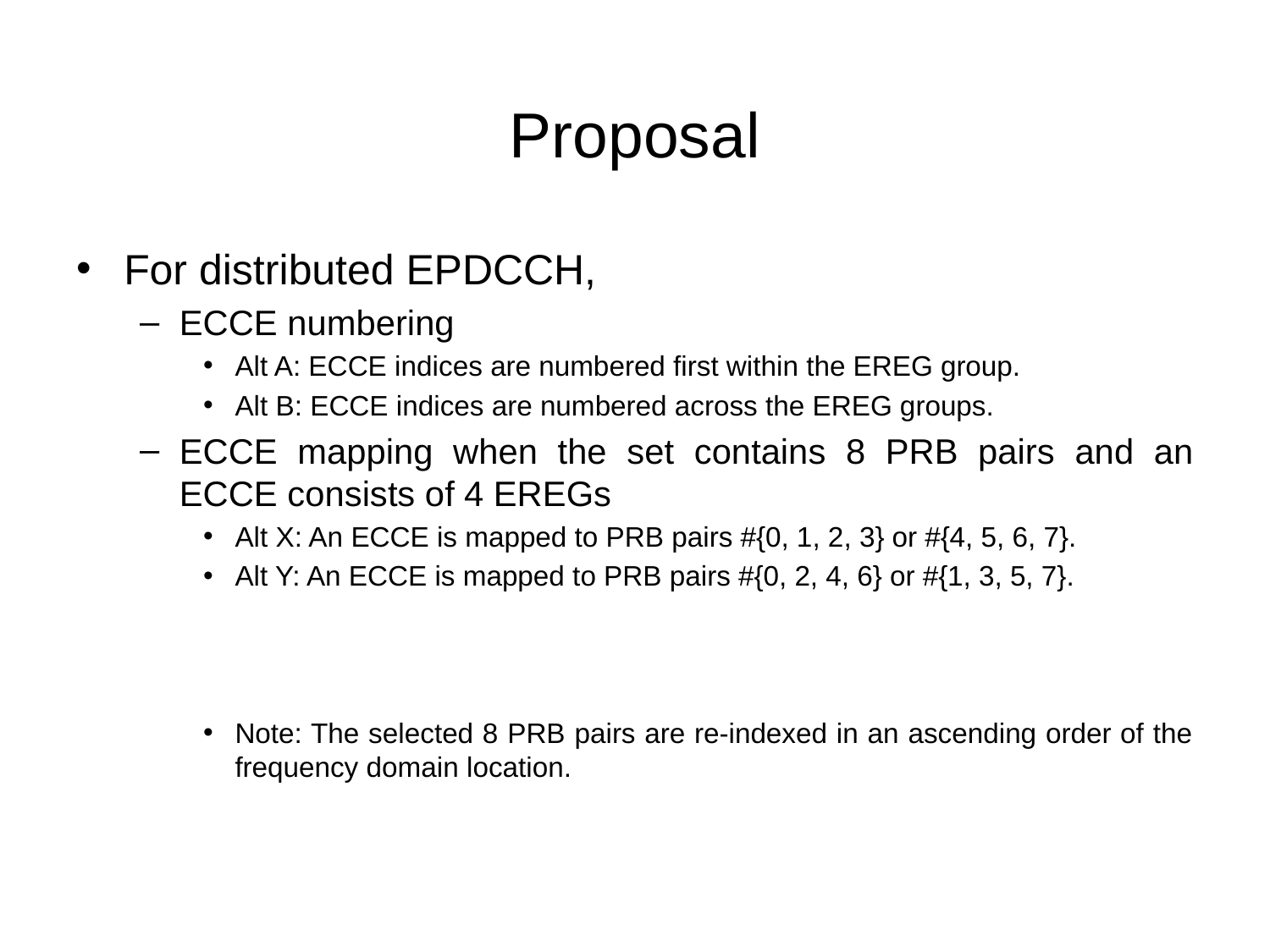

# Proposal
For distributed EPDCCH,
ECCE numbering
Alt A: ECCE indices are numbered first within the EREG group.
Alt B: ECCE indices are numbered across the EREG groups.
ECCE mapping when the set contains 8 PRB pairs and an ECCE consists of 4 EREGs
Alt X: An ECCE is mapped to PRB pairs #{0, 1, 2, 3} or #{4, 5, 6, 7}.
Alt Y: An ECCE is mapped to PRB pairs #{0, 2, 4, 6} or #{1, 3, 5, 7}.

Note: The selected 8 PRB pairs are re-indexed in an ascending order of the frequency domain location.